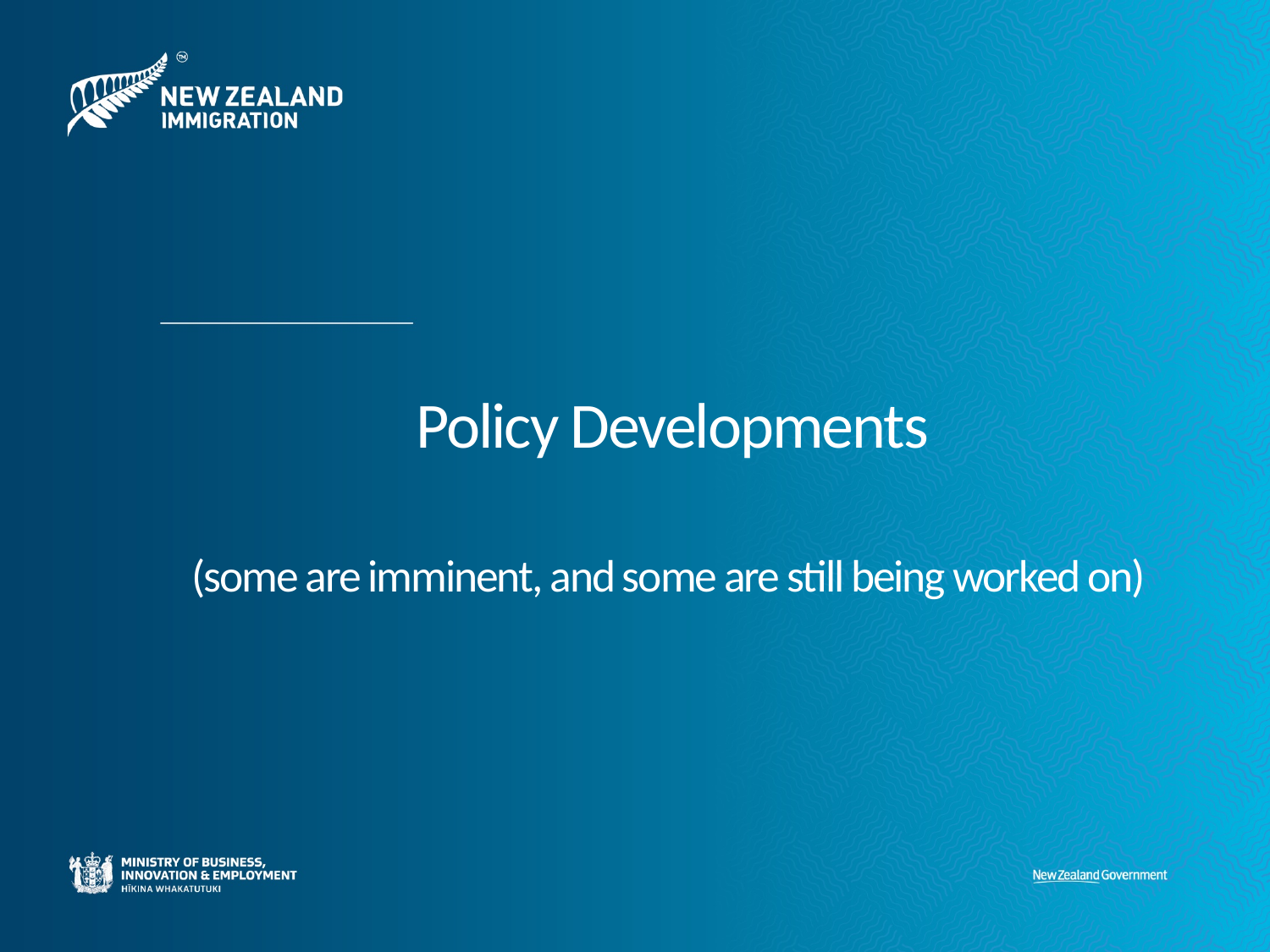

# Policy Developments (some are imminent, and some are still being worked on)